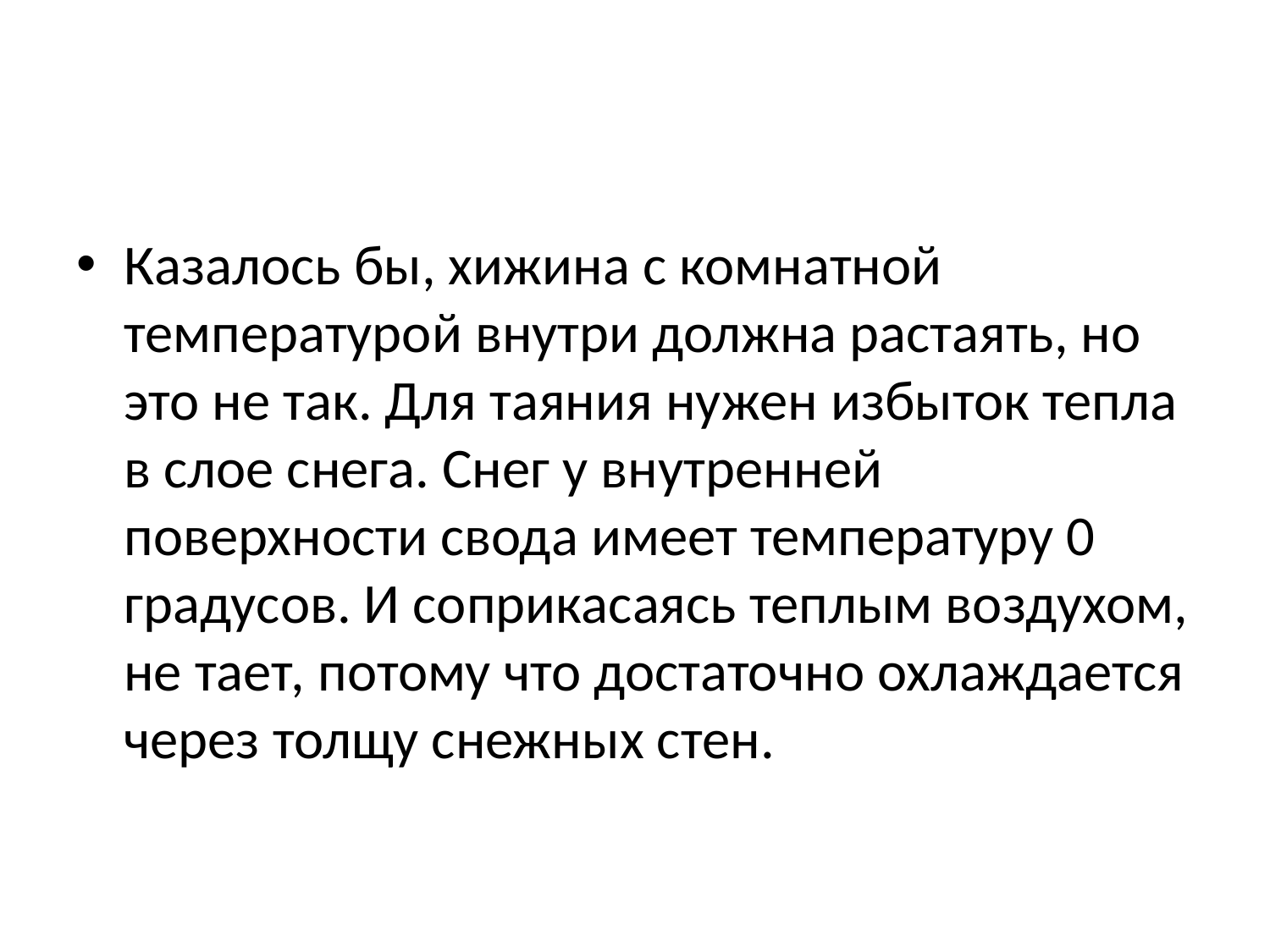

#
Казалось бы, хижина с комнатной температурой внутри должна растаять, но это не так. Для таяния нужен избыток тепла в слое снега. Снег у внутренней поверхности свода имеет температуру 0 градусов. И соприкасаясь теплым воздухом, не тает, потому что достаточно охлаждается через толщу снежных стен.